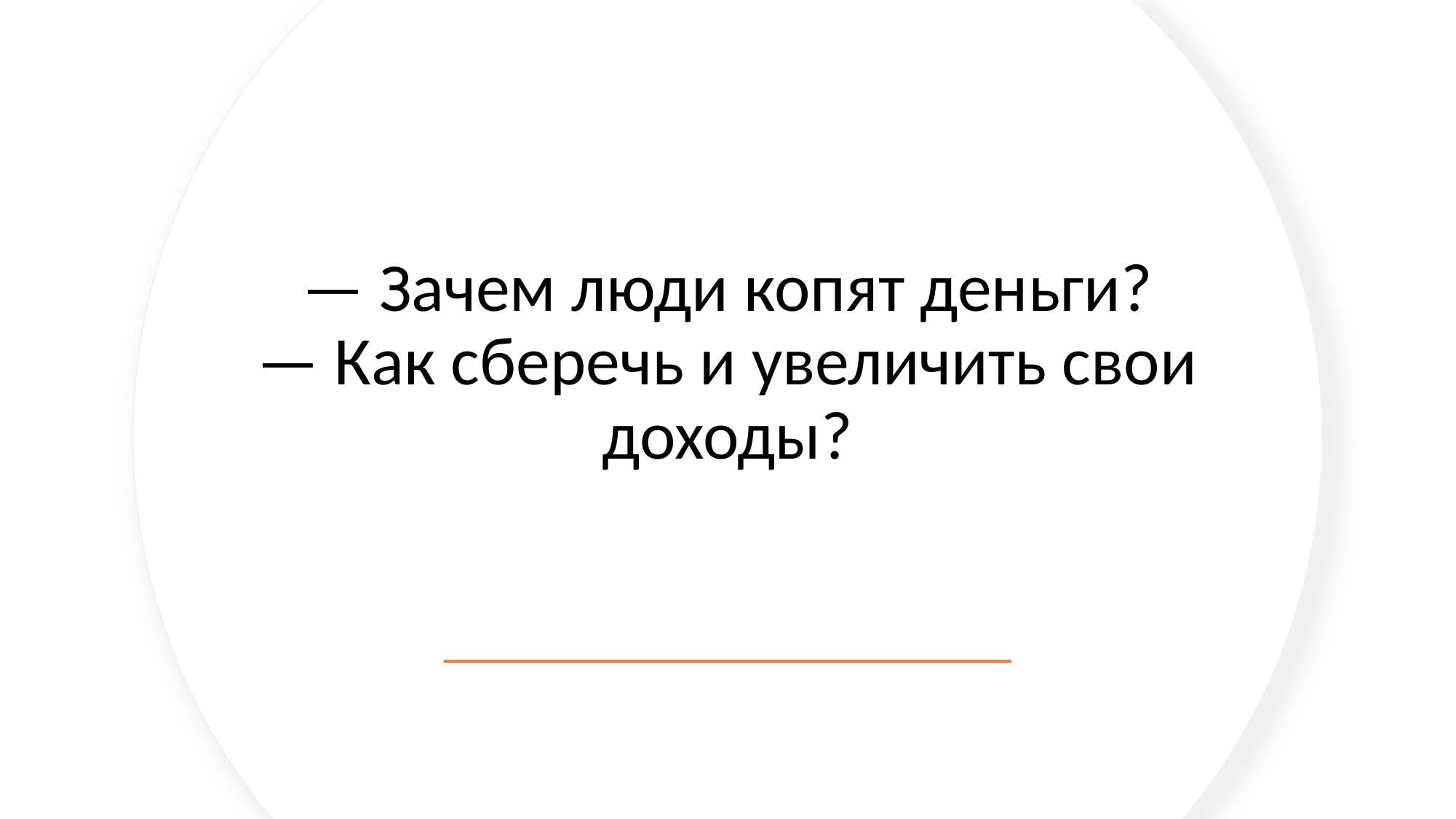

# — Зачем люди копят деньги? — Как сберечь и увеличить свои доходы?